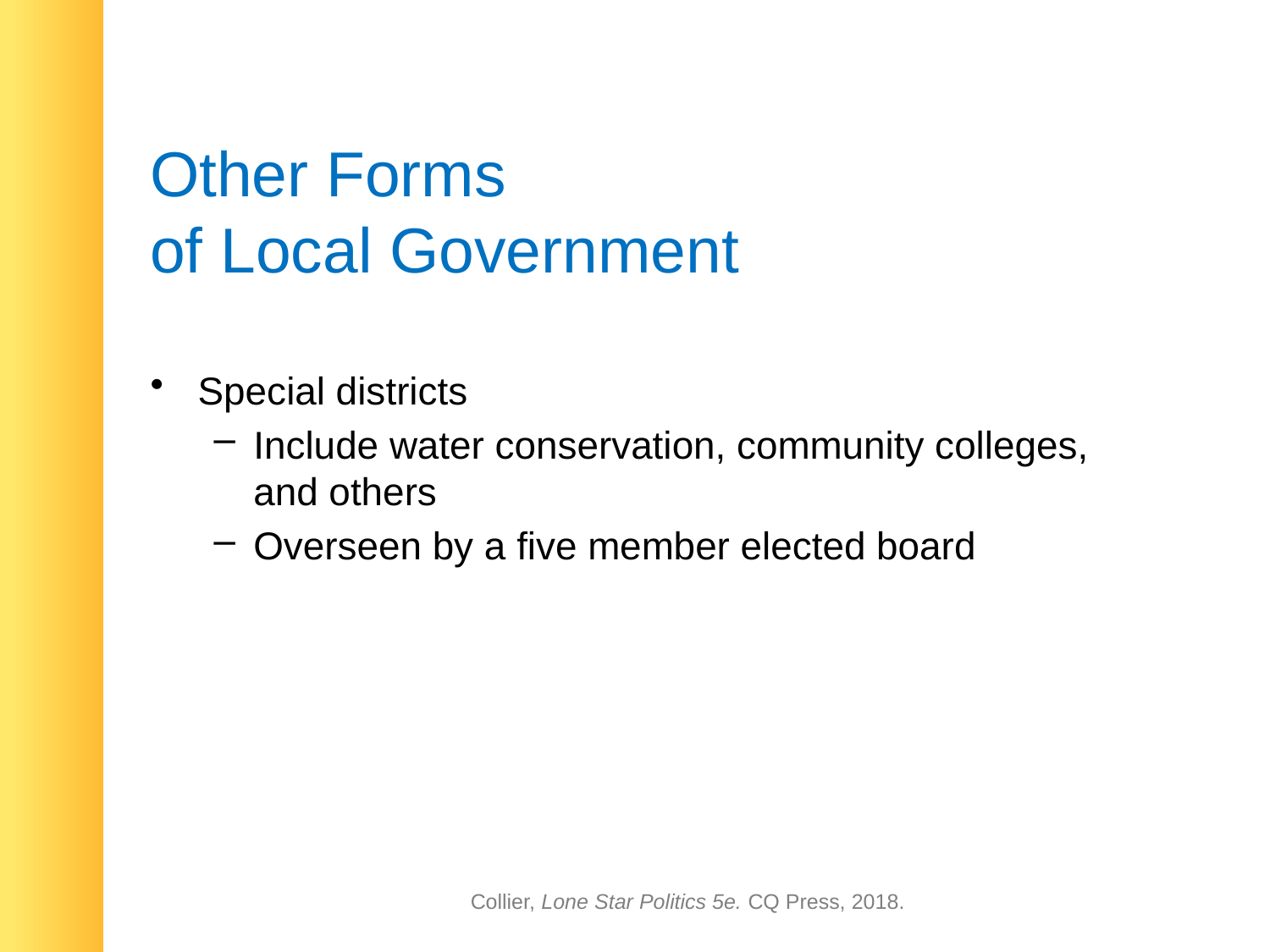

# Other Forms of Local Government
Special districts
Include water conservation, community colleges, and others
Overseen by a five member elected board
Collier, Lone Star Politics 5e. CQ Press, 2018.